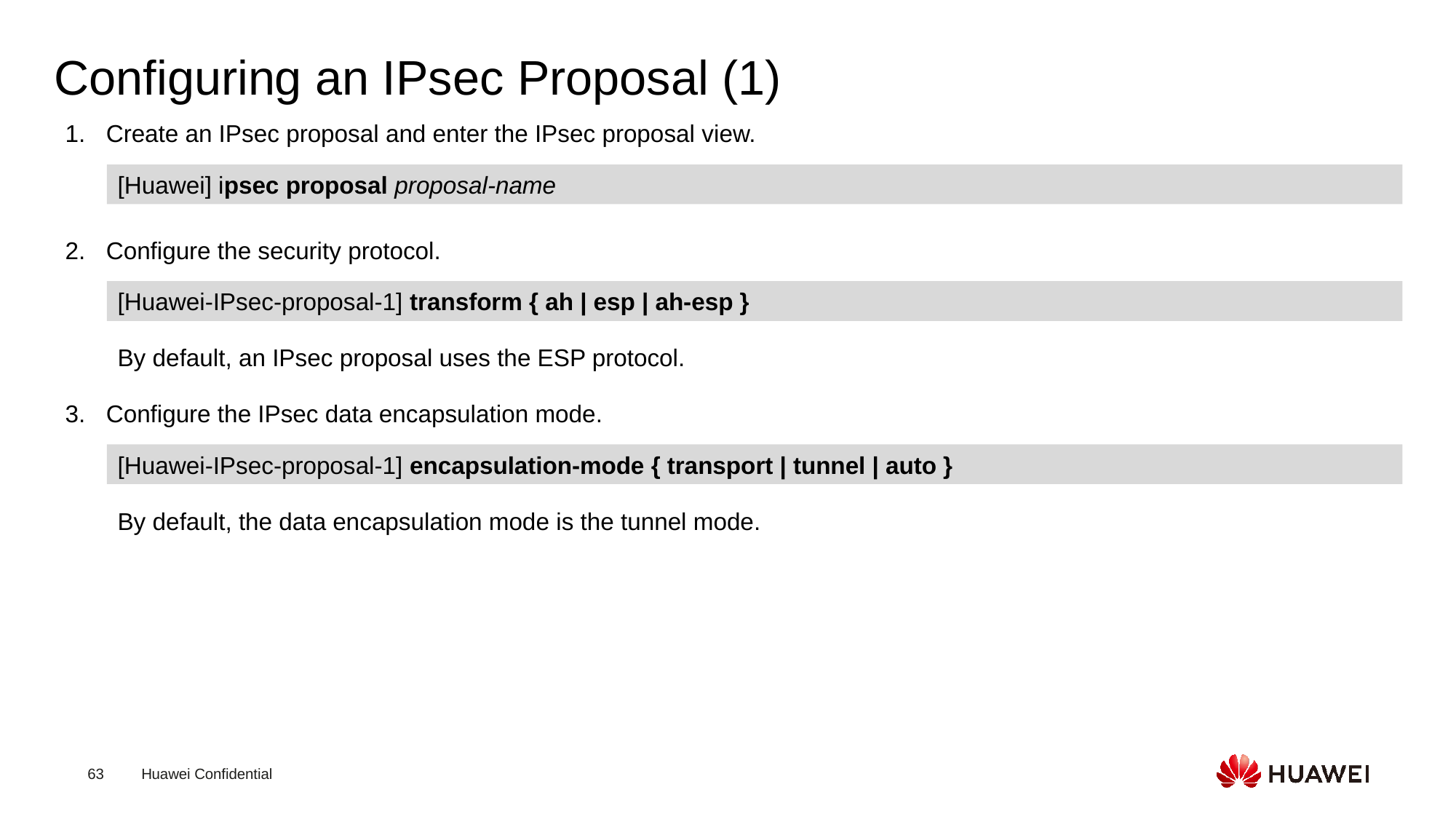

# Configuring an IPsec Proposal (1)
Create an IPsec proposal and enter the IPsec proposal view.
[Huawei] ipsec proposal proposal-name
Configure the security protocol.
[Huawei-IPsec-proposal-1] transform { ah | esp | ah-esp }
By default, an IPsec proposal uses the ESP protocol.
Configure the IPsec data encapsulation mode.
[Huawei-IPsec-proposal-1] encapsulation-mode { transport | tunnel | auto }
By default, the data encapsulation mode is the tunnel mode.